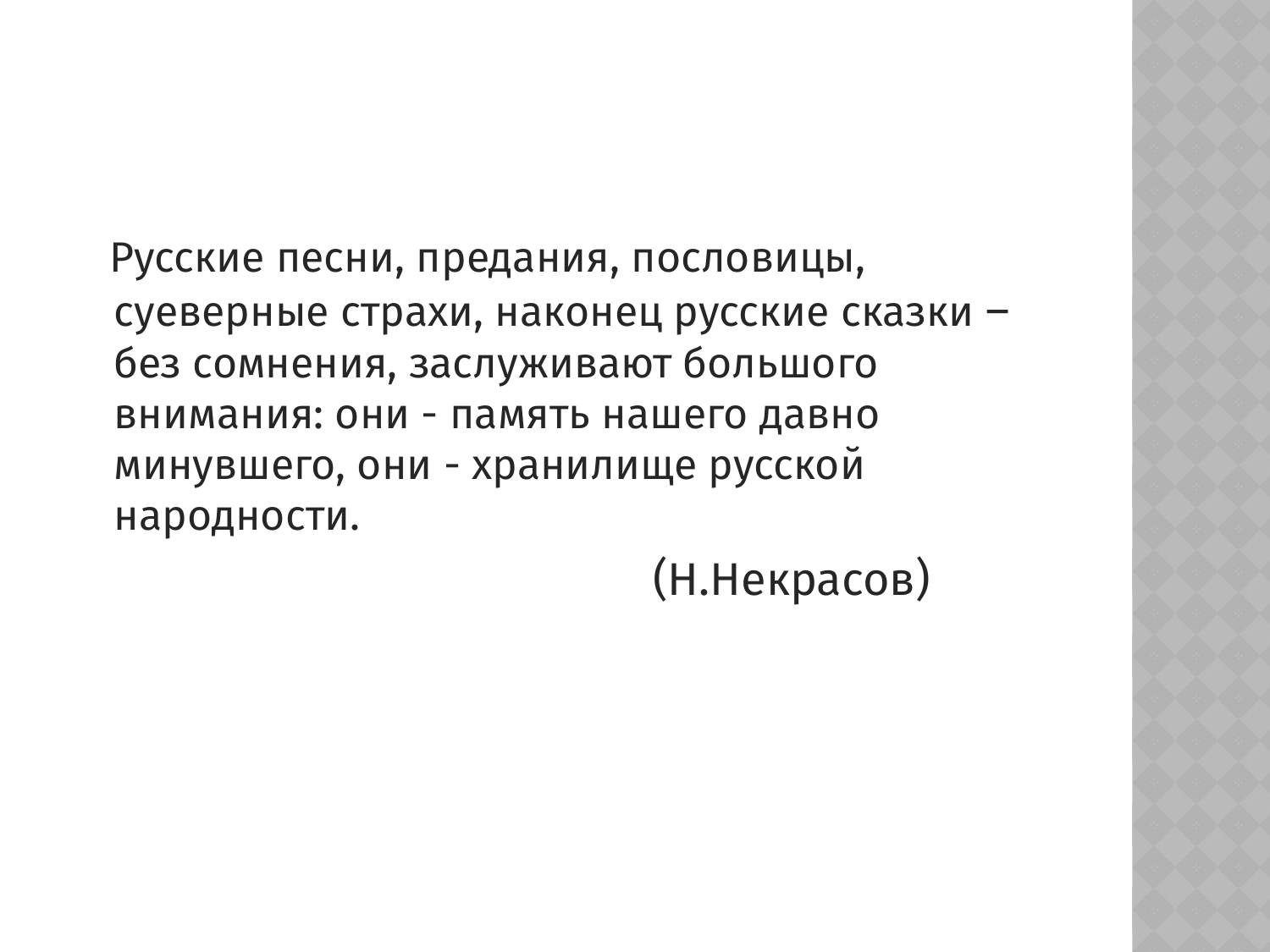

Русские песни, предания, пословицы, суеверные страхи, наконец русские сказки – без сомнения, заслуживают большого внимания: они - память нашего давно минувшего, они - хранилище русской народности.
                                               (Н.Некрасов)